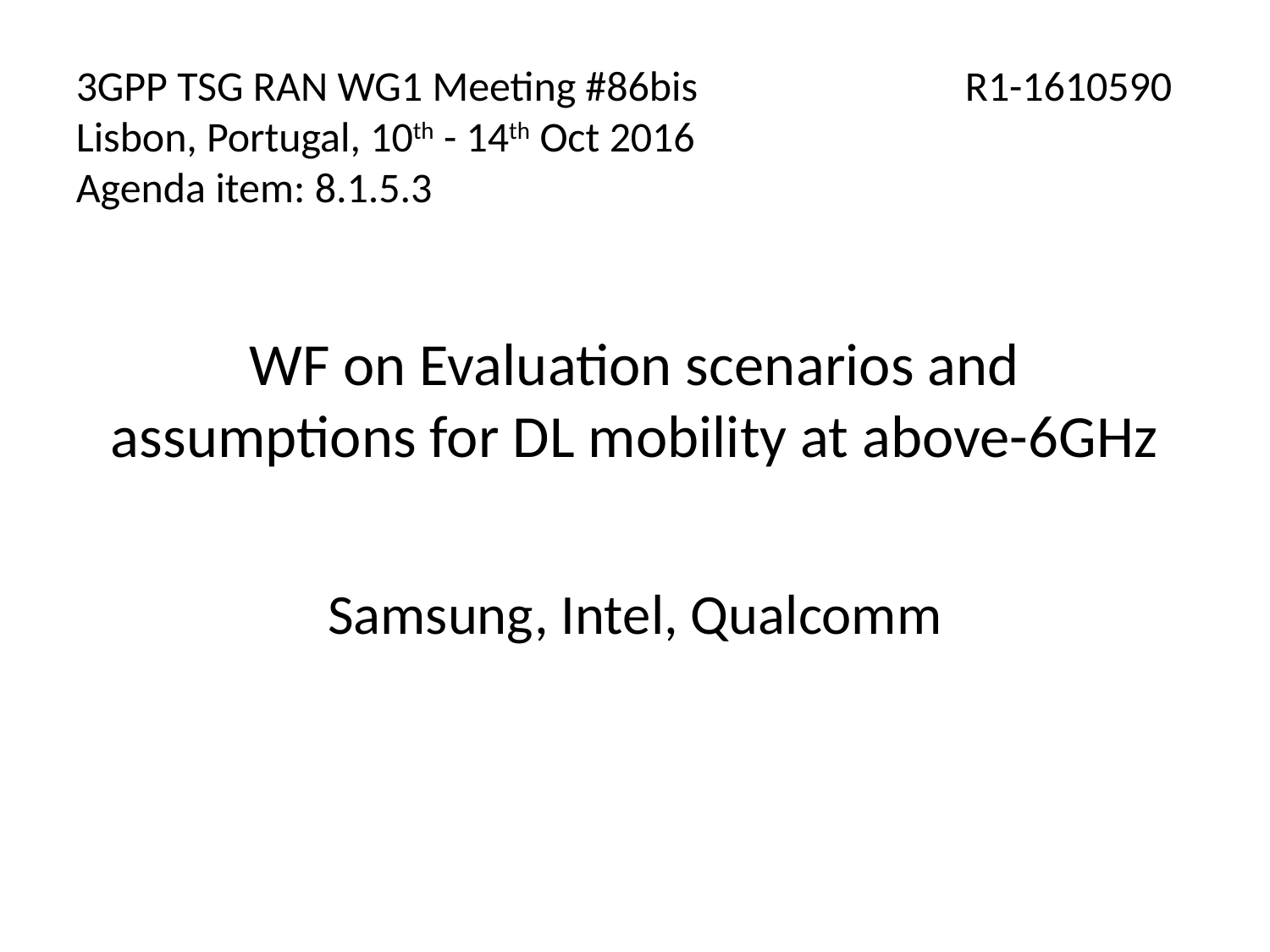

3GPP TSG RAN WG1 Meeting #86bis			R1-1610590 Lisbon, Portugal, 10th - 14th Oct 2016
Agenda item: 8.1.5.3
# WF on Evaluation scenarios and assumptions for DL mobility at above-6GHz
Samsung, Intel, Qualcomm